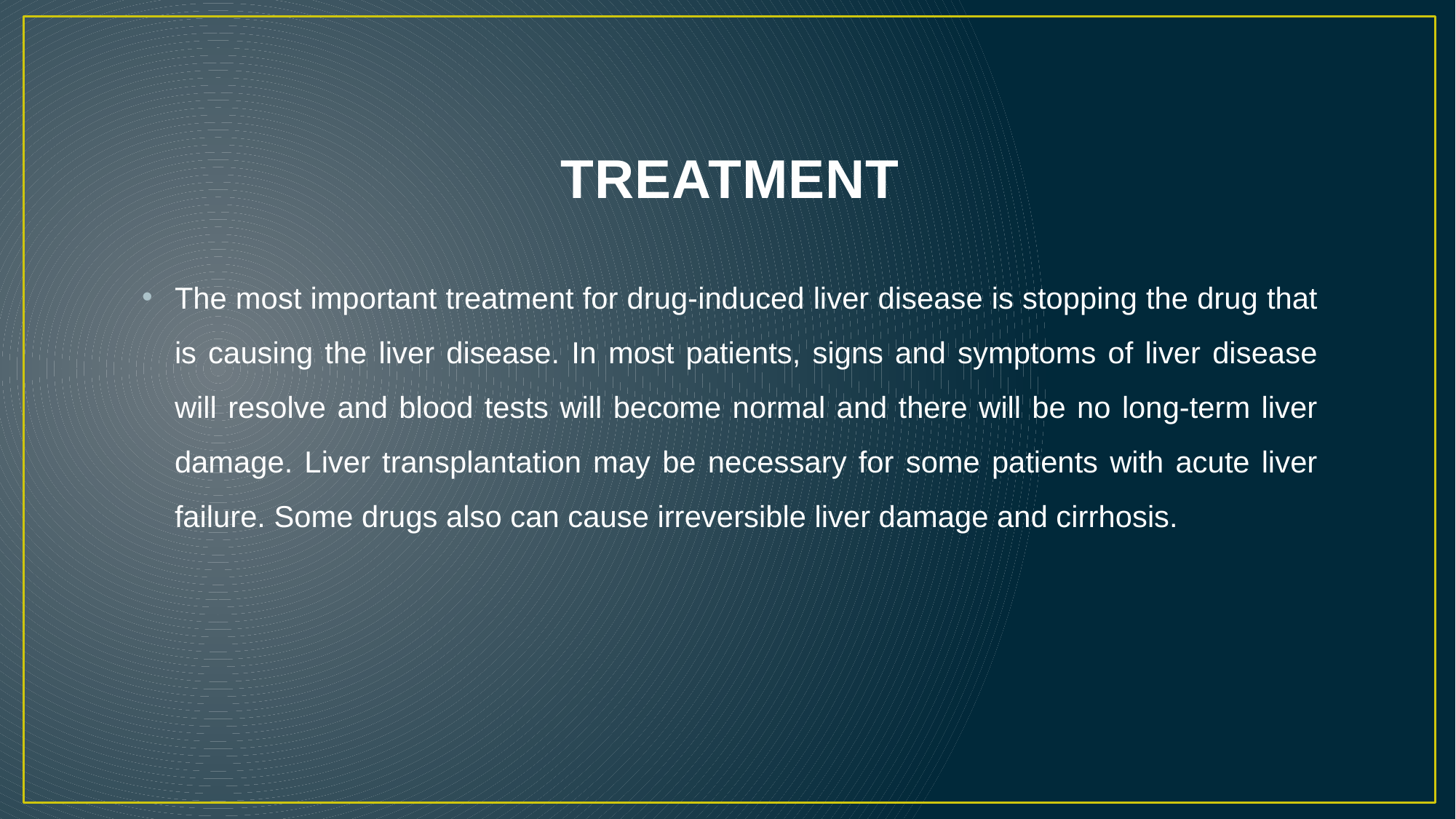

# Treatment
The most important treatment for drug-induced liver disease is stopping the drug that is causing the liver disease. In most patients, signs and symptoms of liver disease will resolve and blood tests will become normal and there will be no long-term liver damage. Liver transplantation may be necessary for some patients with acute liver failure. Some drugs also can cause irreversible liver damage and cirrhosis.